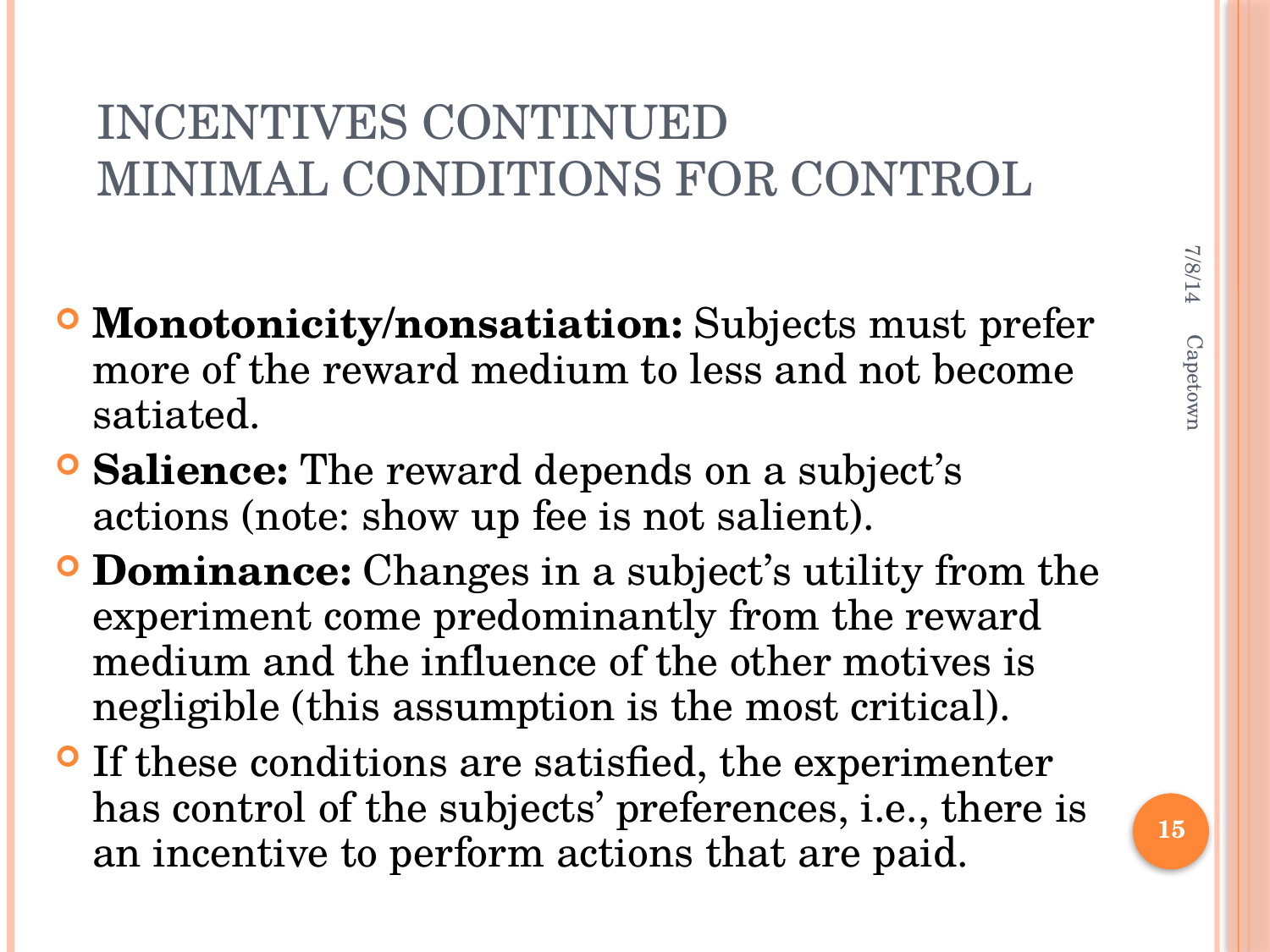

# Incentives Continued Minimal Conditions for Control
7/8/14
Monotonicity/nonsatiation: Subjects must prefer more of the reward medium to less and not become satiated.
Salience: The reward depends on a subject’s actions (note: show up fee is not salient).
Dominance: Changes in a subject’s utility from the experiment come predominantly from the reward medium and the influence of the other motives is negligible (this assumption is the most critical).
If these conditions are satisfied, the experimenter has control of the subjects’ preferences, i.e., there is an incentive to perform actions that are paid.
Capetown
15